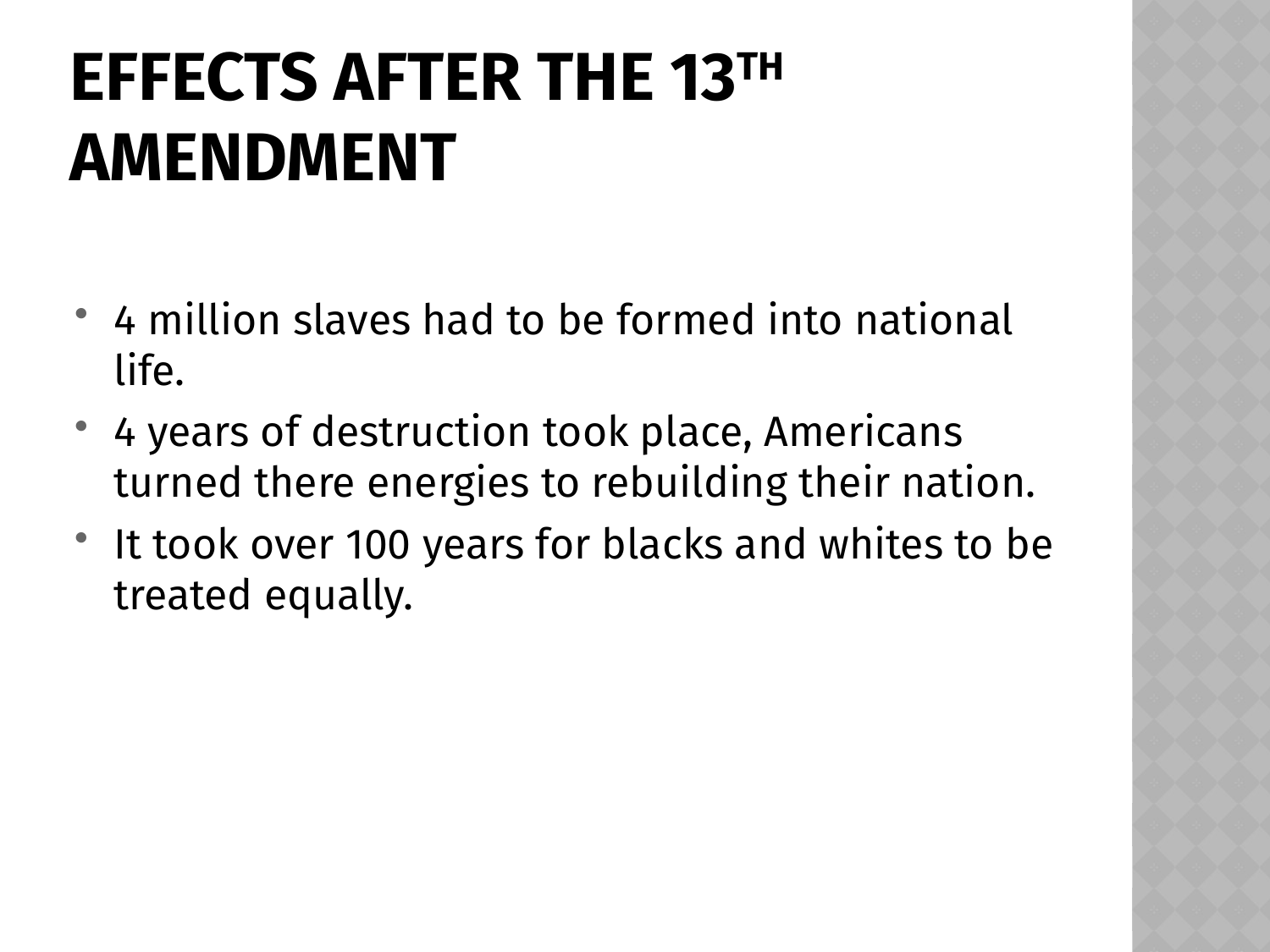

# EFFECTS AFTER THE 13TH AMENDMENT
4 million slaves had to be formed into national life.
4 years of destruction took place, Americans turned there energies to rebuilding their nation.
It took over 100 years for blacks and whites to be treated equally.